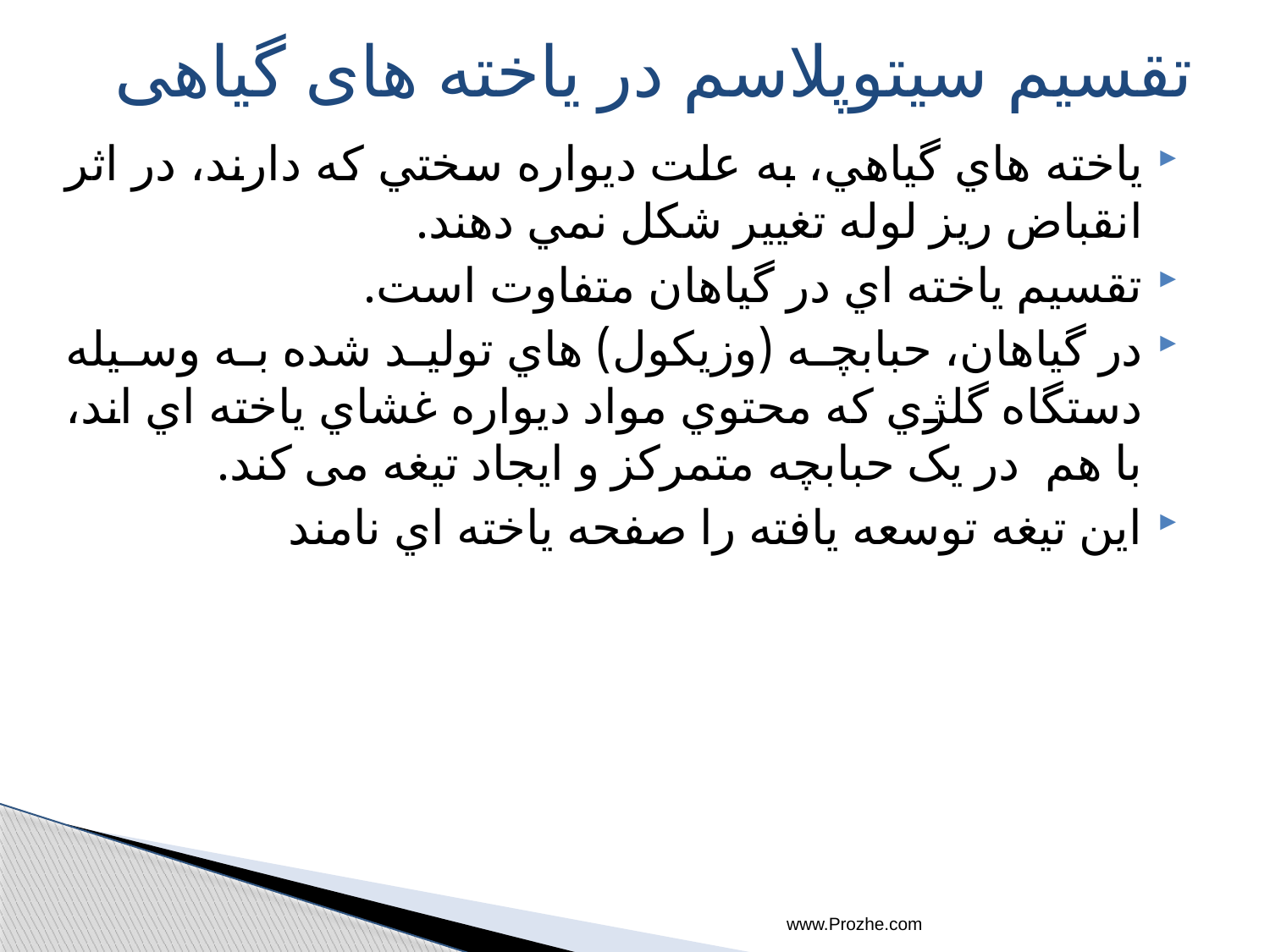

# تقسیم سیتوپلاسم در یاخته های گیاهی
ياخته هاي گياهي، به علت ديواره سختي كه دارند، در اثر انقباض ريز لوله تغيير شكل نمي دهند.
تقسيم ياخته اي در گياهان متفاوت است.
در گياهان، حبابچه (وزيكول) هاي توليد شده به وسيله دستگاه گلژي كه محتوي مواد ديواره غشاي ياخته اي اند، با هم  در یک حبابچه متمرکز و ایجاد تیغه می کند.
اين تيغه توسعه يافته را صفحه ياخته اي نامند
www.Prozhe.com